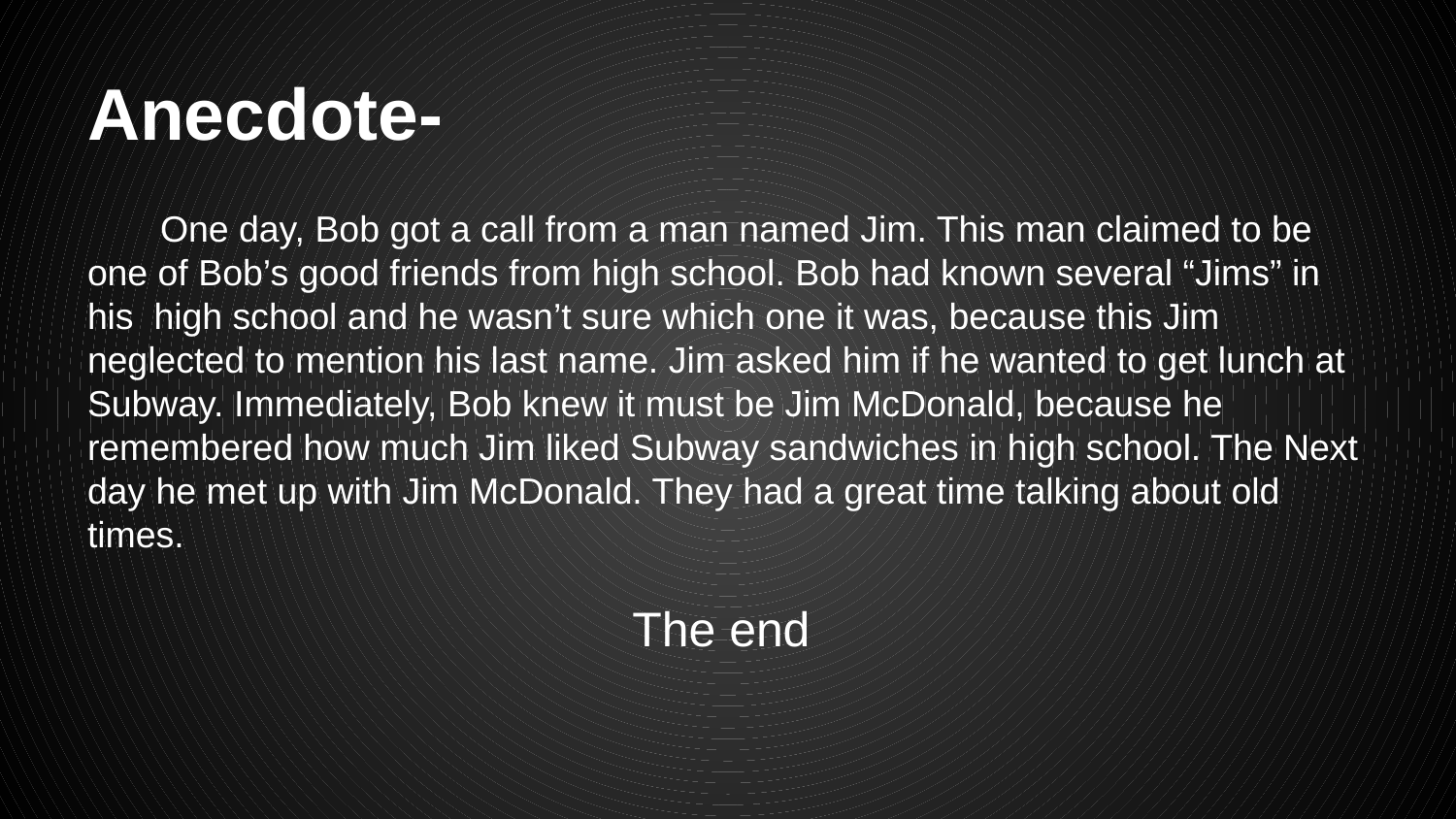

# Anecdote-
One day, Bob got a call from a man named Jim. This man claimed to be one of Bob’s good friends from high school. Bob had known several “Jims” in his  high school and he wasn’t sure which one it was, because this Jim neglected to mention his last name. Jim asked him if he wanted to get lunch at Subway. Immediately, Bob knew it must be Jim McDonald, because he remembered how much Jim liked Subway sandwiches in high school. The Next day he met up with Jim McDonald. They had a great time talking about old times.

The end